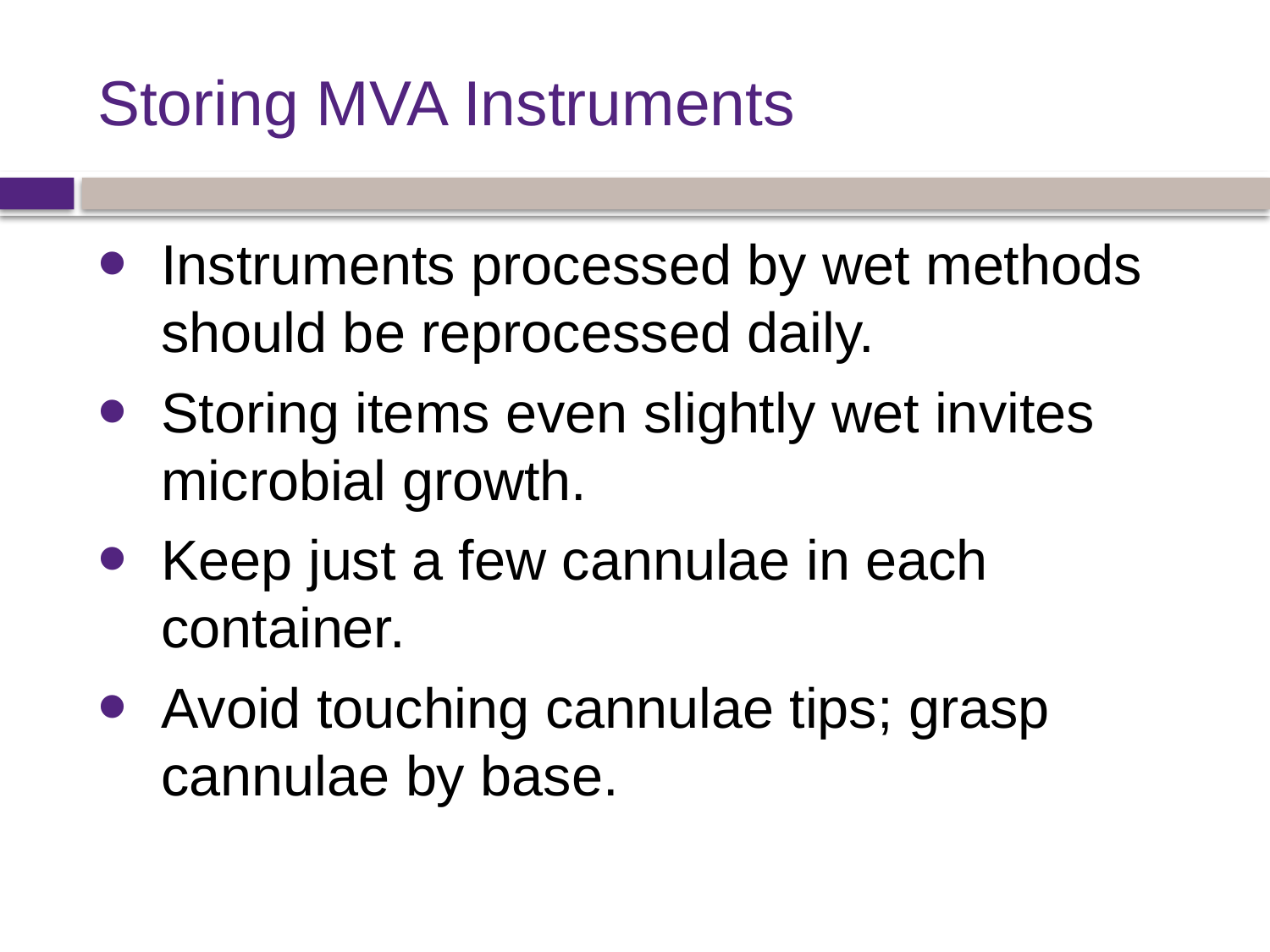

# Storing MVA Instruments
Instruments processed by wet methods should be reprocessed daily.
Storing items even slightly wet invites microbial growth.
Keep just a few cannulae in each container.
Avoid touching cannulae tips; grasp cannulae by base.